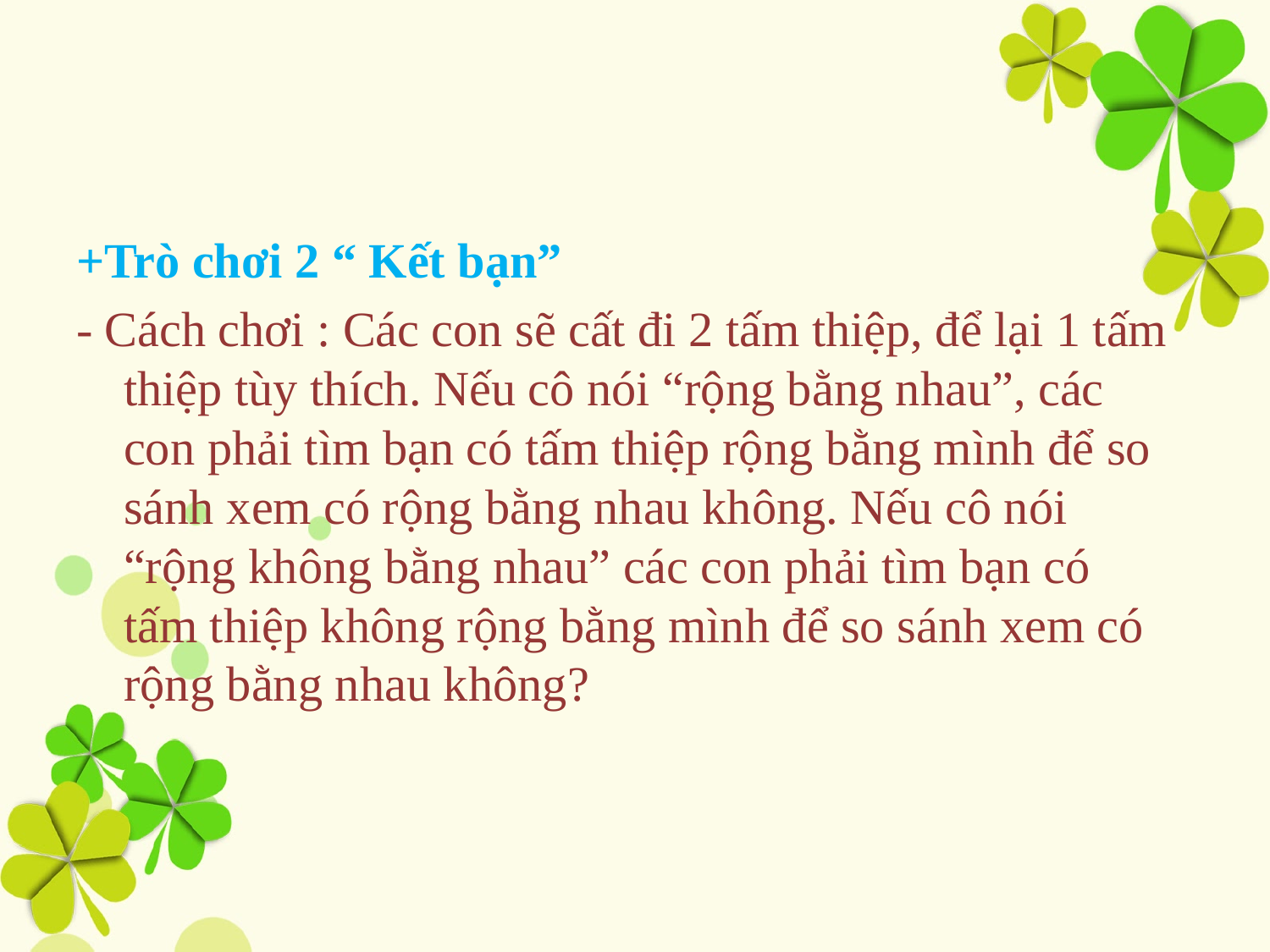

+Trò chơi 2 “ Kết bạn”
- Cách chơi : Các con sẽ cất đi 2 tấm thiệp, để lại 1 tấm thiệp tùy thích. Nếu cô nói “rộng bằng nhau”, các con phải tìm bạn có tấm thiệp rộng bằng mình để so sánh xem có rộng bằng nhau không. Nếu cô nói “rộng không bằng nhau” các con phải tìm bạn có tấm thiệp không rộng bằng mình để so sánh xem có rộng bằng nhau không?